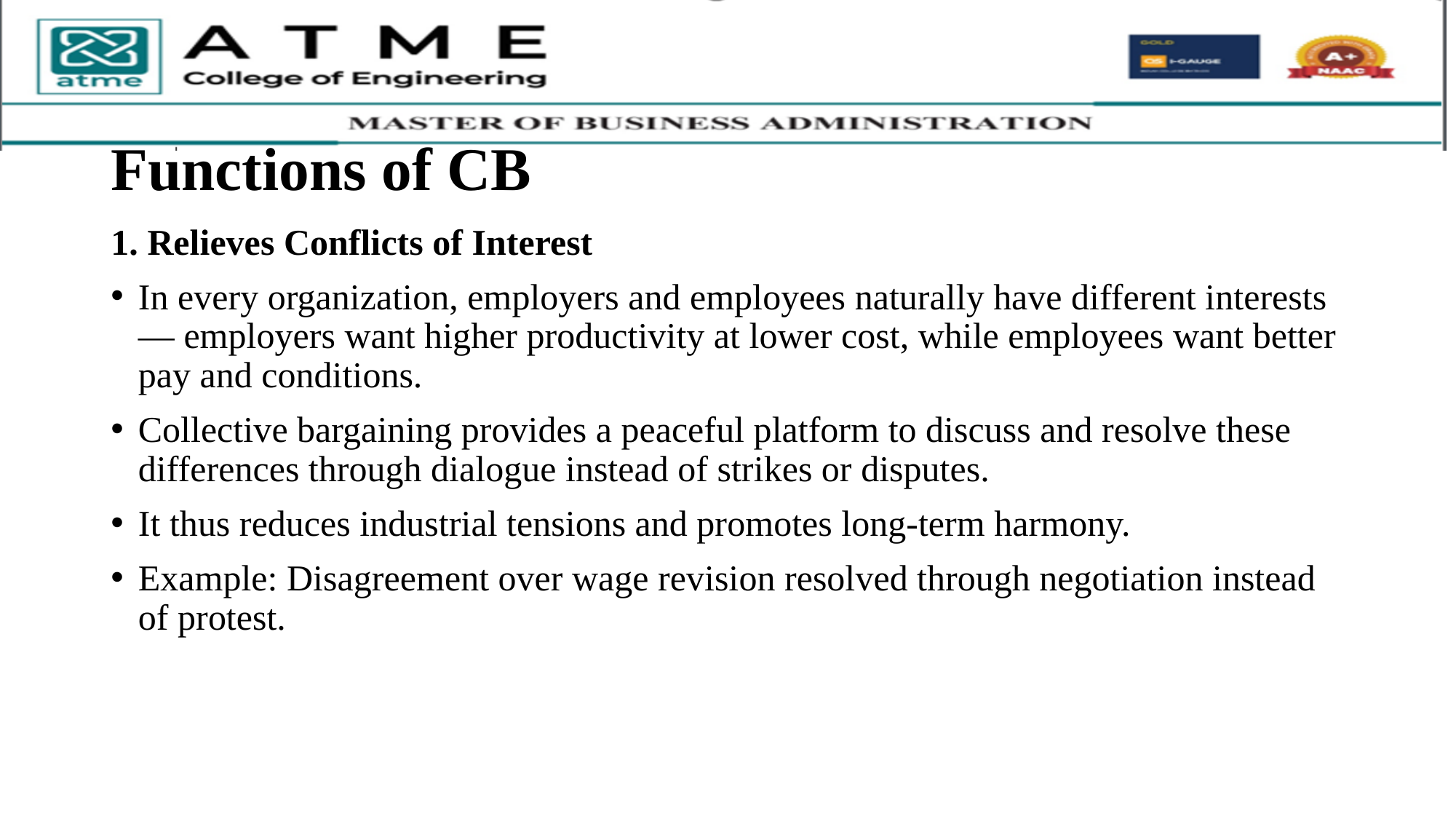

# Functions of CB
1. Relieves Conflicts of Interest
In every organization, employers and employees naturally have different interests — employers want higher productivity at lower cost, while employees want better pay and conditions.
Collective bargaining provides a peaceful platform to discuss and resolve these differences through dialogue instead of strikes or disputes.
It thus reduces industrial tensions and promotes long-term harmony.
Example: Disagreement over wage revision resolved through negotiation instead of protest.